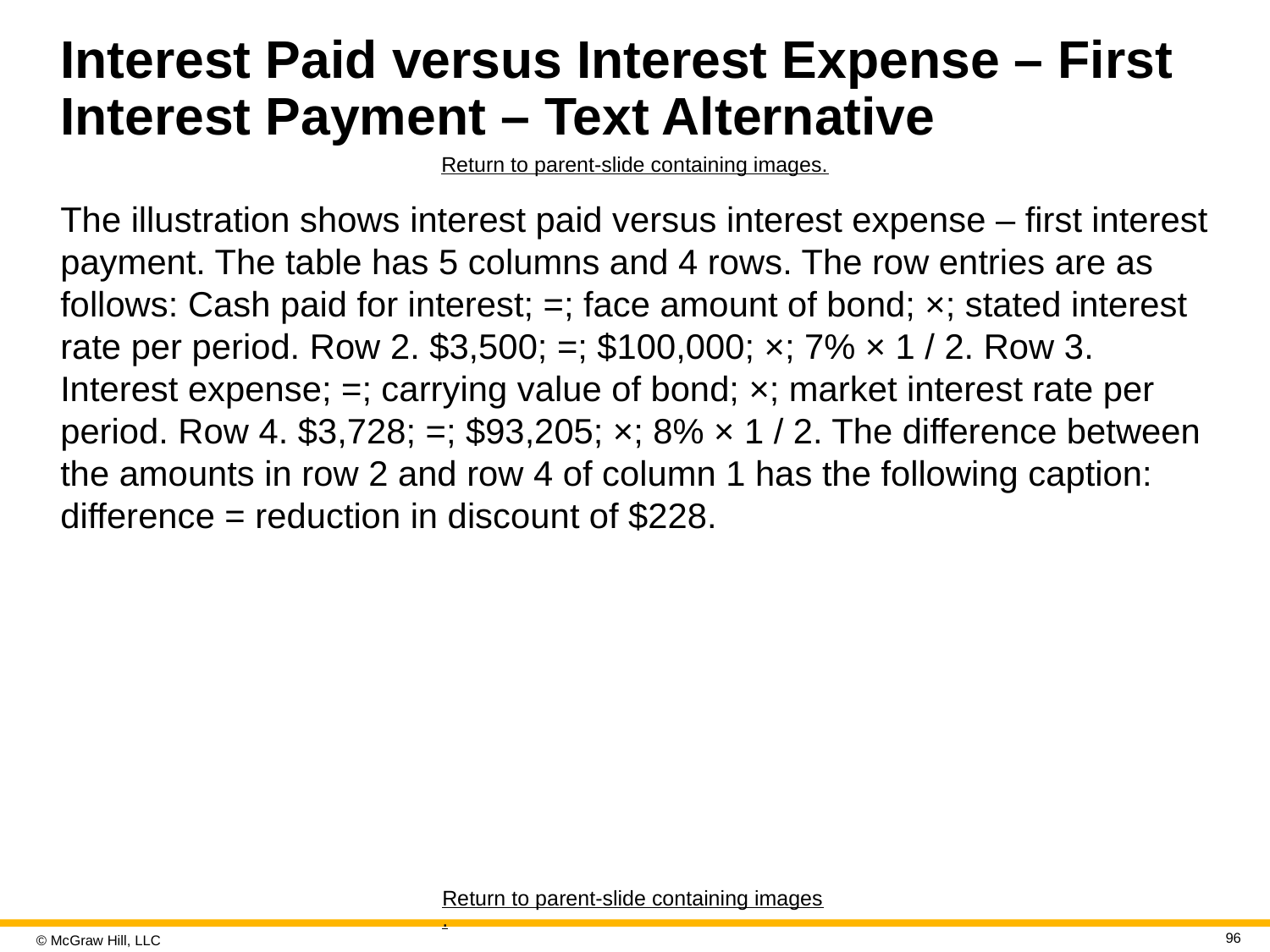

# Interest Paid versus Interest Expense – First Interest Payment – Text Alternative
Return to parent-slide containing images.
The illustration shows interest paid versus interest expense – first interest payment. The table has 5 columns and 4 rows. The row entries are as follows: Cash paid for interest; =; face amount of bond; ×; stated interest rate per period. Row 2. $3,500; =; $100,000; ×; 7% × 1 / 2. Row 3. Interest expense; =; carrying value of bond; ×; market interest rate per period. Row 4. $3,728; =; $93,205; ×; 8% × 1 / 2. The difference between the amounts in row 2 and row 4 of column 1 has the following caption: difference = reduction in discount of $228.
Return to parent-slide containing images.
96